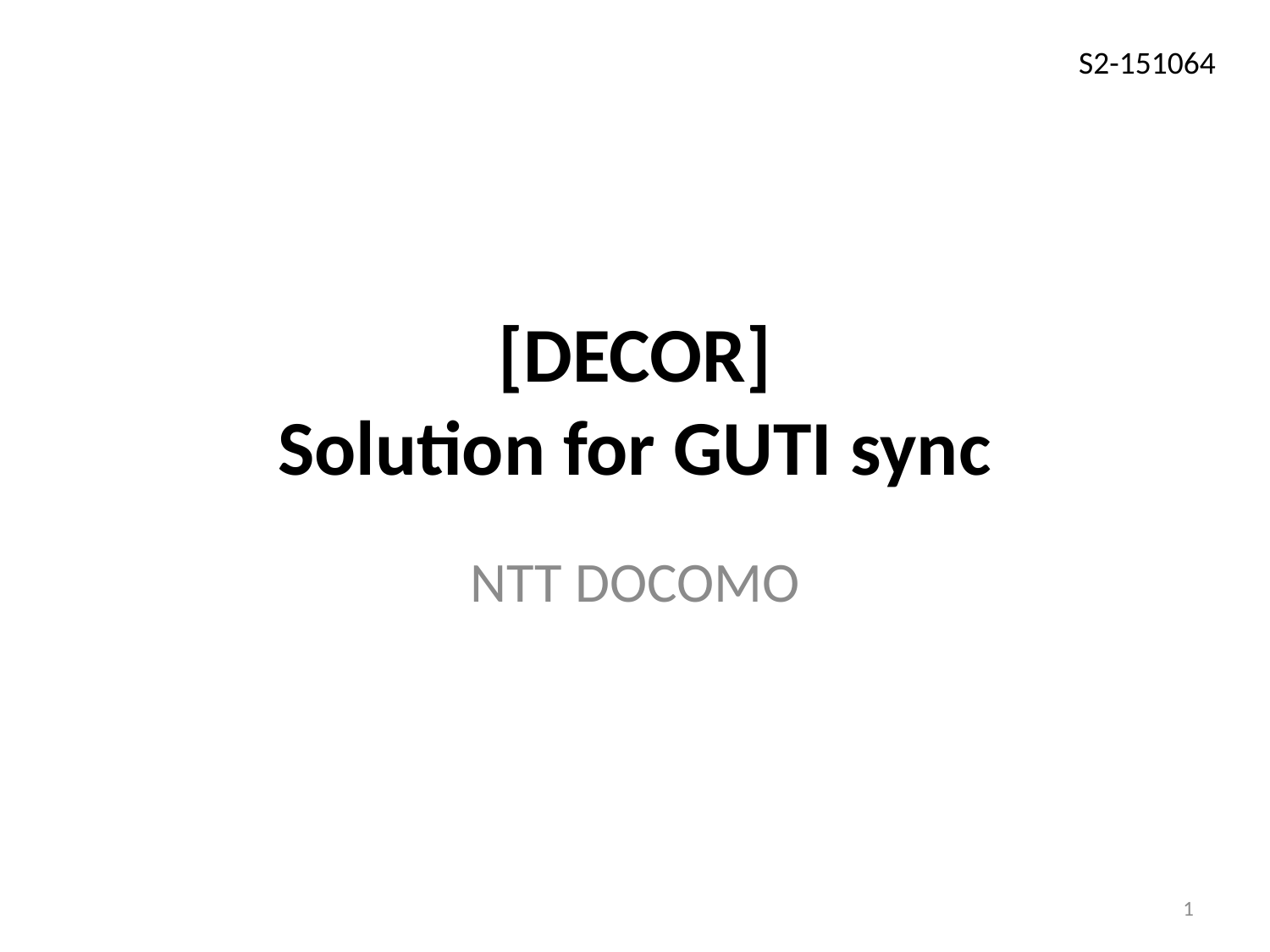

# [DECOR] Solution for GUTI sync
NTT DOCOMO
1